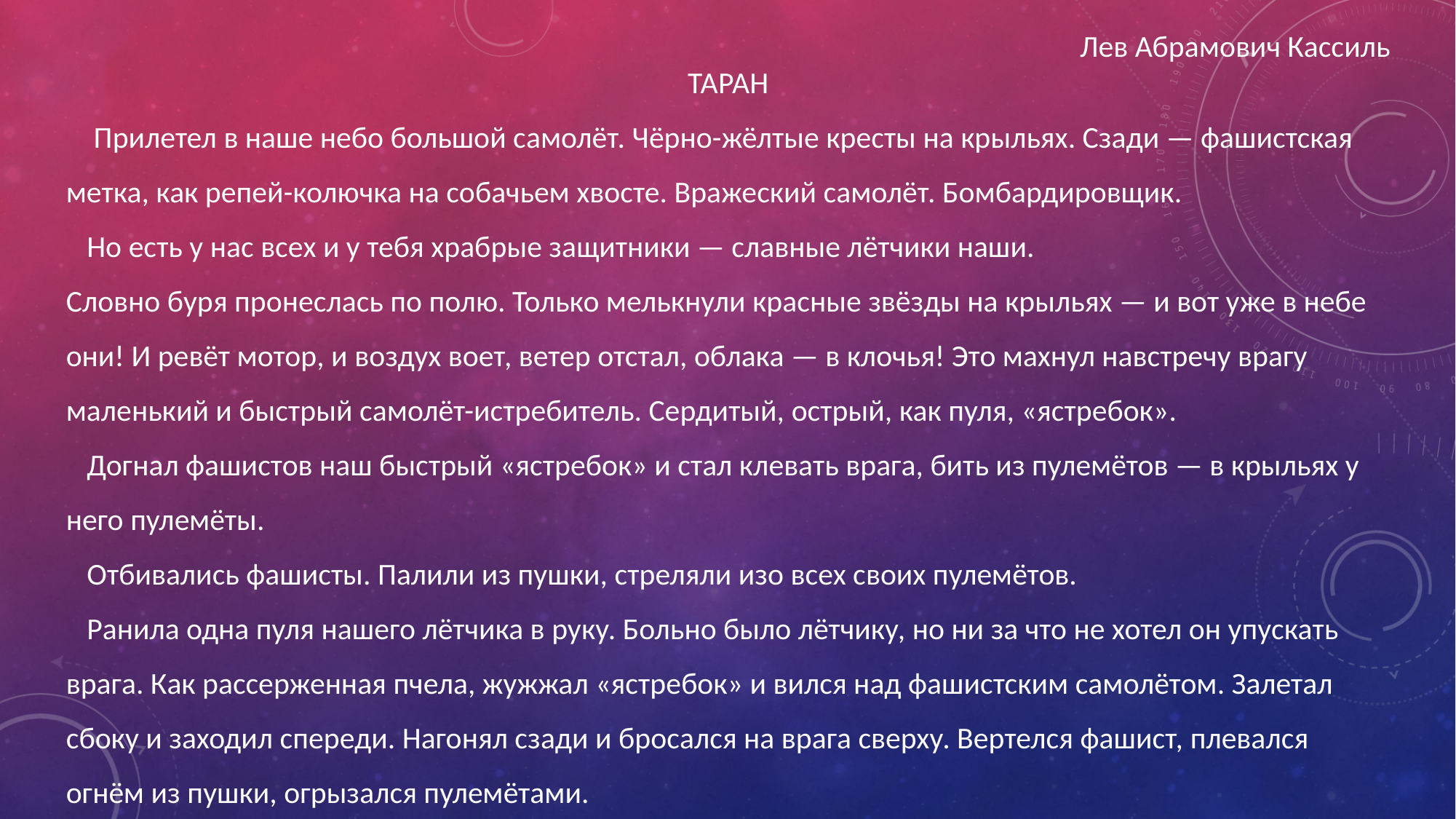

Лев Абрамович Кассиль
ТАРАН
    Прилетел в наше небо большой самолёт. Чёрно-жёлтые кресты на крыльях. Сзади — фашистская метка, как репей-колючка на собачьем хвосте. Вражеский самолёт. Бомбардировщик.
   Но есть у нас всех и у тебя храбрые защитники — славные лётчики наши.
Словно буря пронеслась по полю. Только мелькнули красные звёзды на крыльях — и вот уже в небе они! И ревёт мотор, и воздух воет, ветер отстал, облака — в клочья! Это махнул навстречу врагу маленький и быстрый самолёт-истребитель. Сердитый, острый, как пуля, «ястребок».
   Догнал фашистов наш быстрый «ястребок» и стал клевать врага, бить из пулемётов — в крыльях у него пулемёты.
   Отбивались фашисты. Палили из пушки, стреляли изо всех своих пулемётов.
   Ранила одна пуля нашего лётчика в руку. Больно было лётчику, но ни за что не хотел он упускать врага. Как рассерженная пчела, жужжал «ястребок» и вился над фашистским самолётом. Залетал сбоку и заходил спереди. Нагонял сзади и бросался на врага сверху. Вертелся фашист, плевался огнём из пушки, огрызался пулемётами.